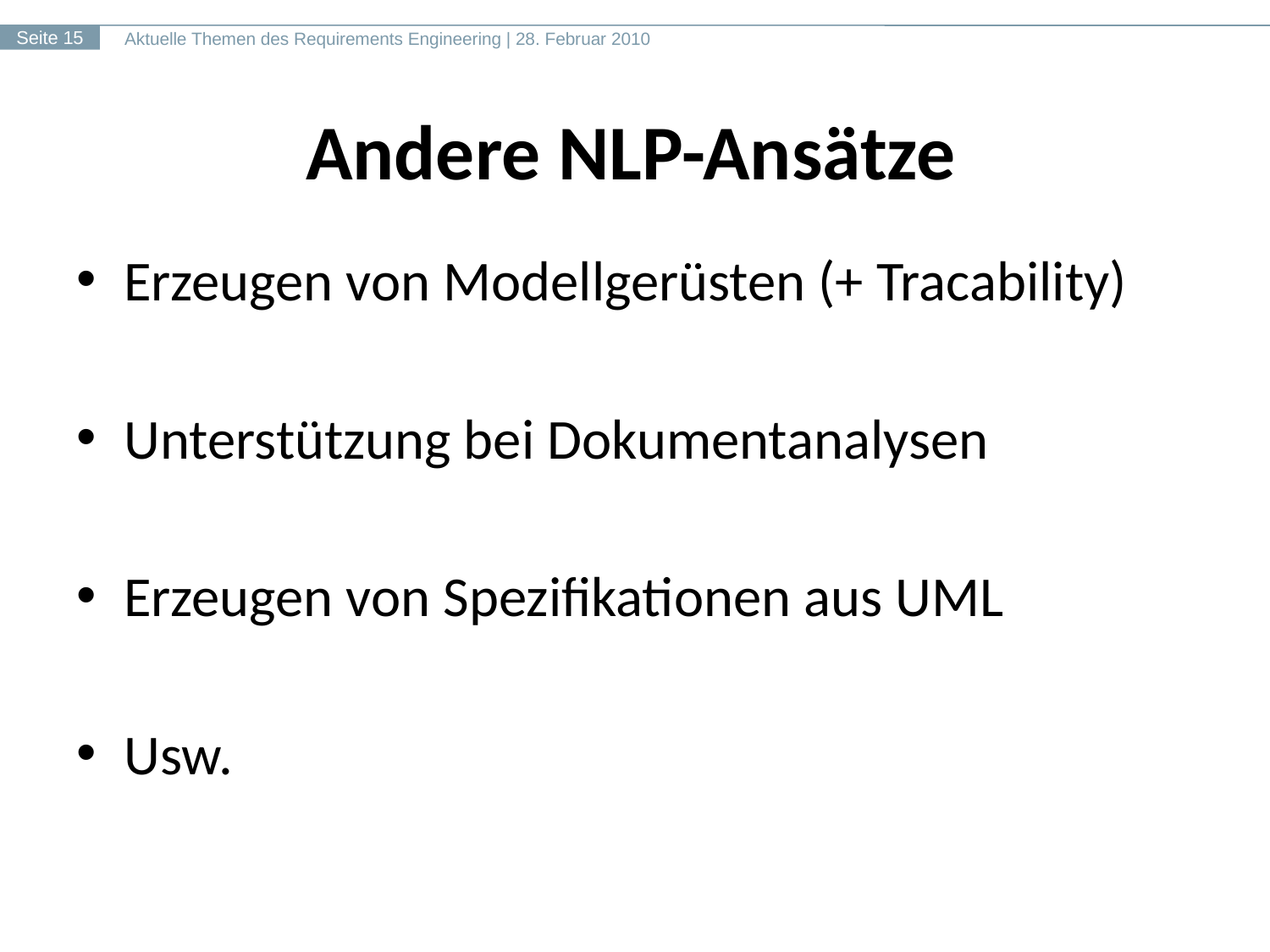

# Andere NLP-Ansätze
Erzeugen von Modellgerüsten (+ Tracability)

Unterstützung bei Dokumentanalysen

Erzeugen von Spezifikationen aus UML

Usw.